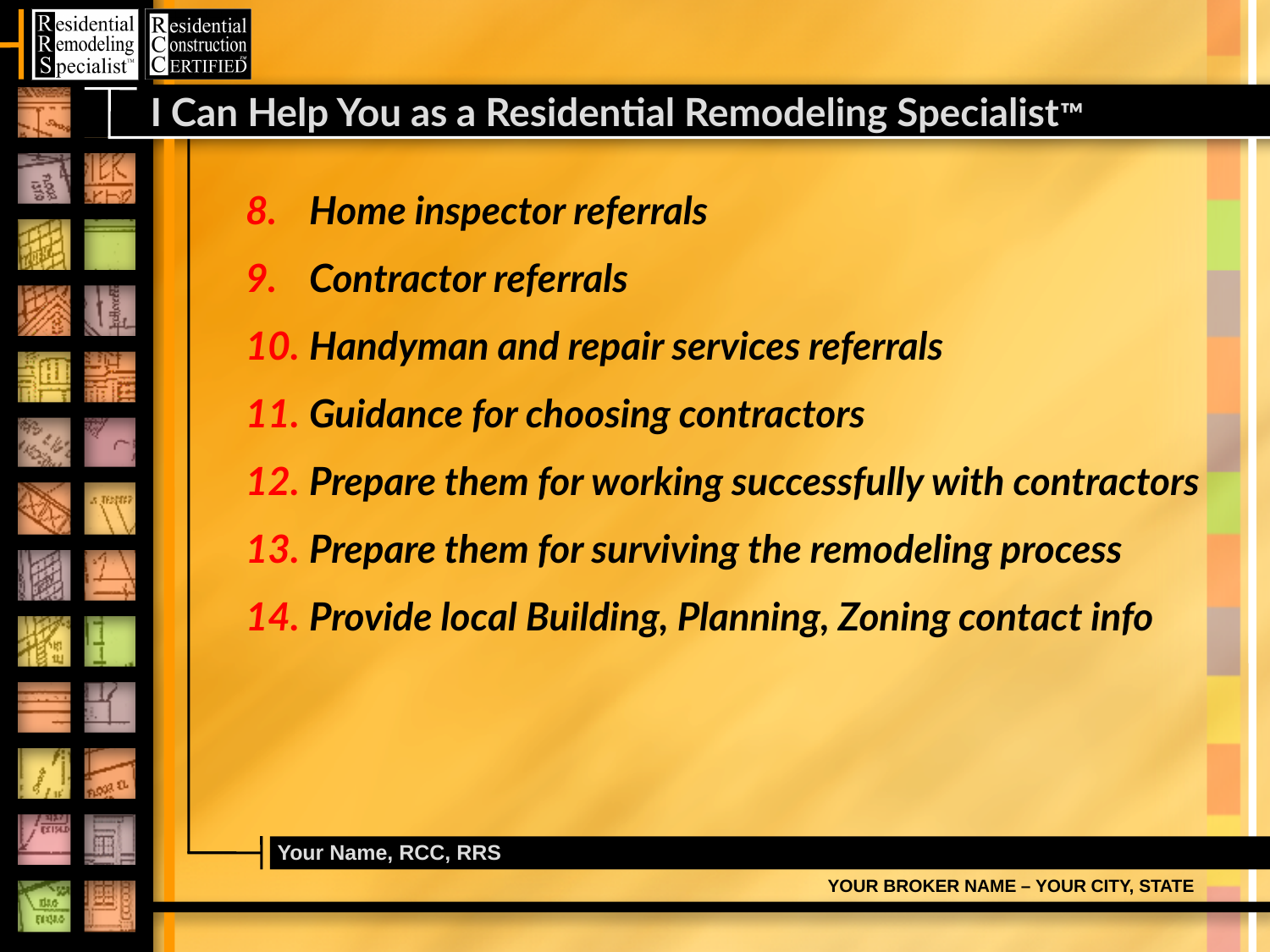

# I Can Help You as a Residential Remodeling Specialist™
Home inspector referrals
Contractor referrals
Handyman and repair services referrals
Guidance for choosing contractors
Prepare them for working successfully with contractors
Prepare them for surviving the remodeling process
Provide local Building, Planning, Zoning contact info
Your Name, RCC, RRS